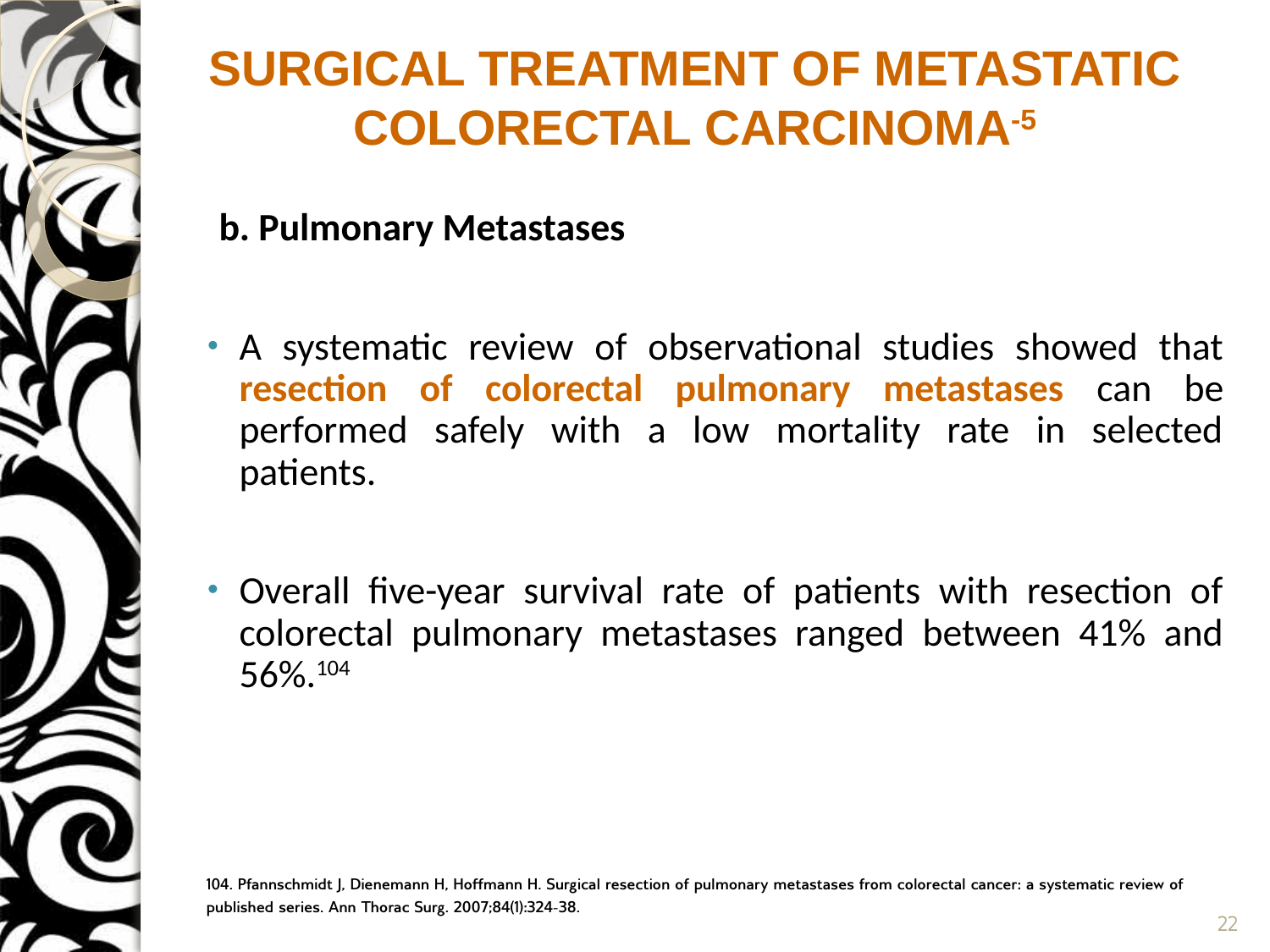

SURGICAL TREATMENT OF METASTATIC COLORECTAL CARCINOMA-5
b. Pulmonary Metastases

A systematic review of observational studies showed that resection of colorectal pulmonary metastases can be performed safely with a low mortality rate in selected patients.

Overall five-year survival rate of patients with resection of colorectal pulmonary metastases ranged between 41% and 56%.104
104. Pfannschmidt J, Dienemann H, Hoffmann H. Surgical resection of pulmonary metastases from colorectal cancer: a systematic review of published series. Ann Thorac Surg. 2007;84(1):324-38.
22